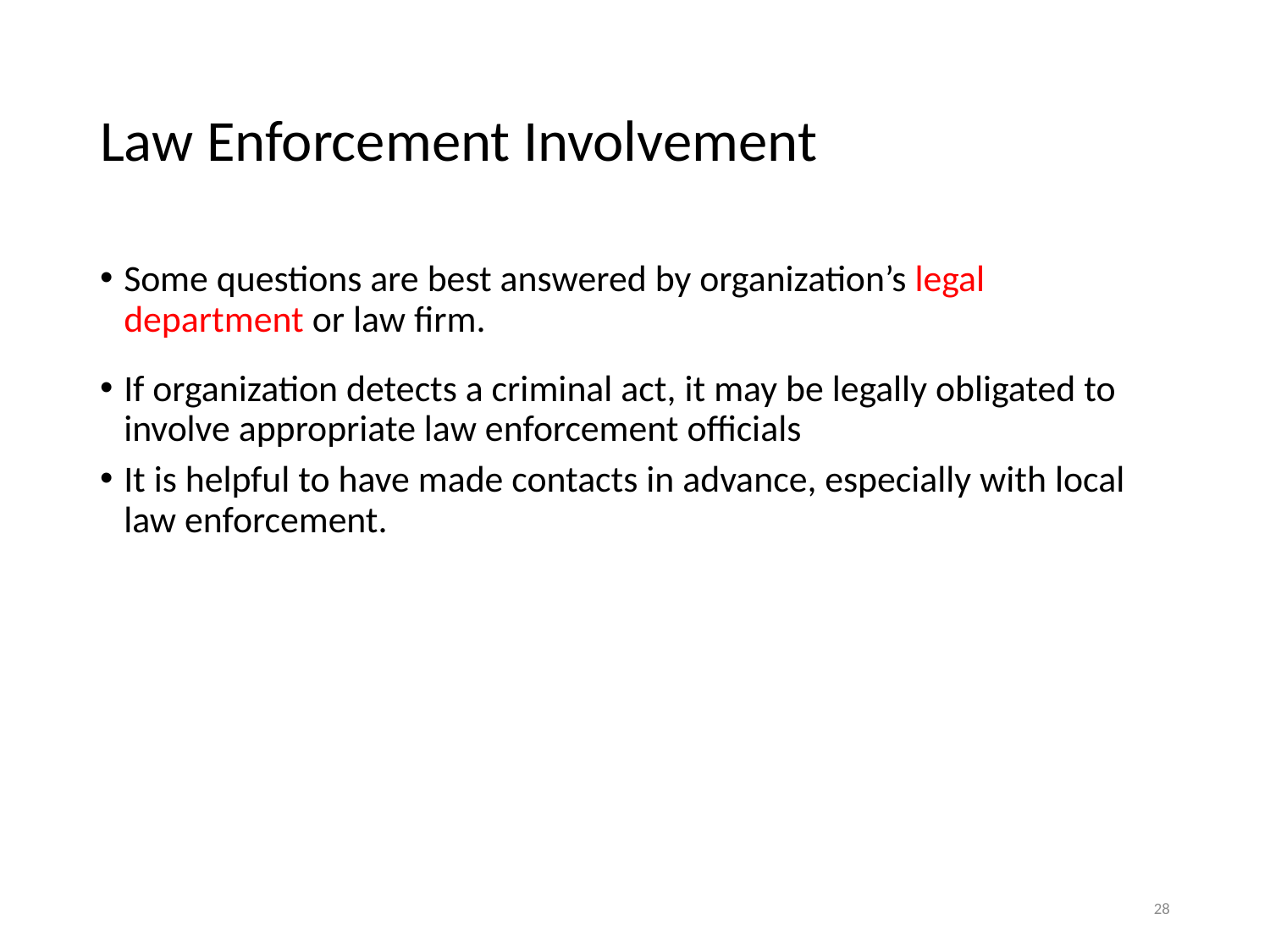

# Law Enforcement Involvement
Some questions are best answered by organization’s legal department or law firm.
If organization detects a criminal act, it may be legally obligated to involve appropriate law enforcement officials
It is helpful to have made contacts in advance, especially with local law enforcement.
28